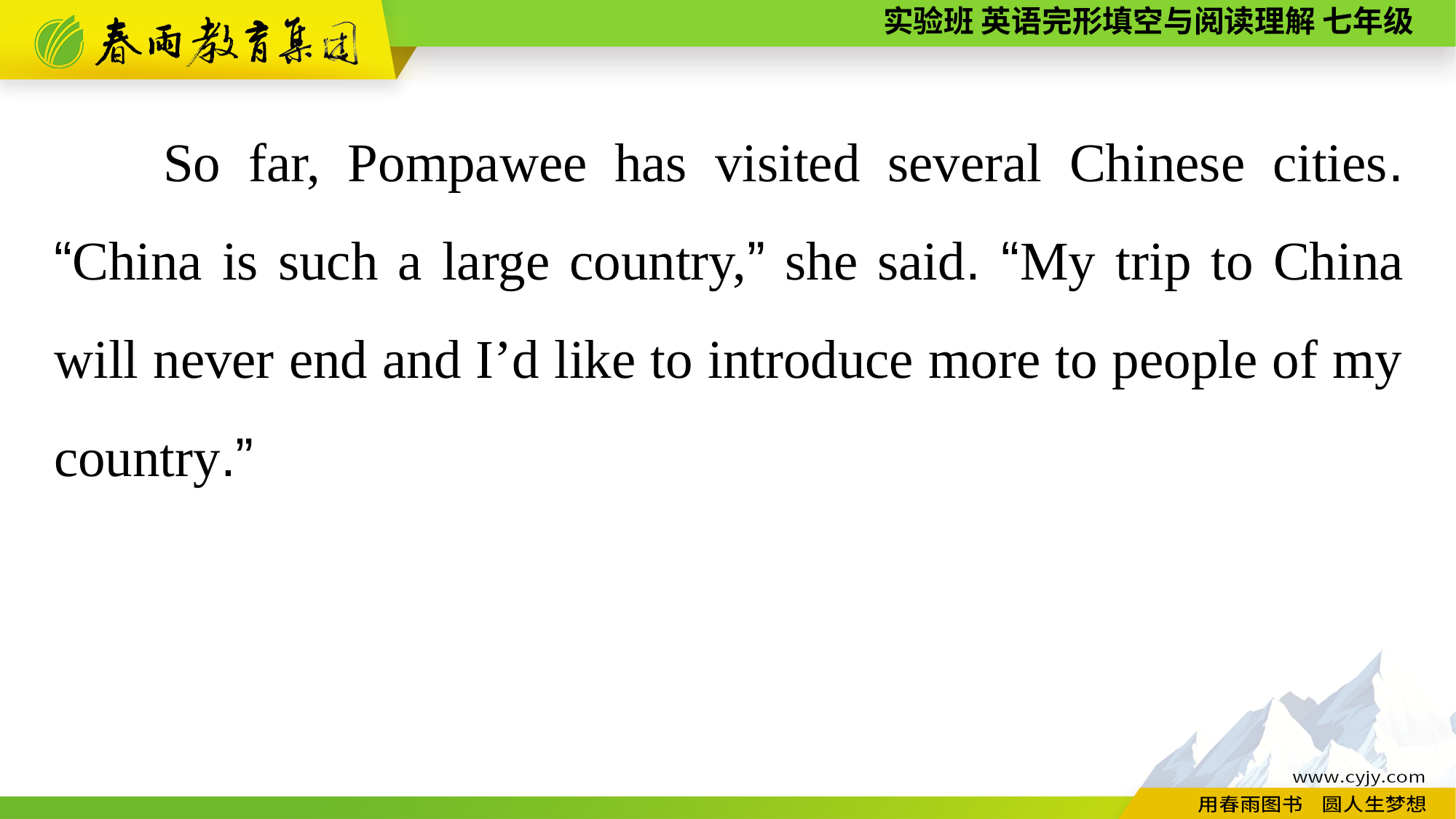

So far, Pompawee has visited several Chinese cities. “China is such a large country,” she said. “My trip to China will never end and I’d like to introduce more to people of my country.”